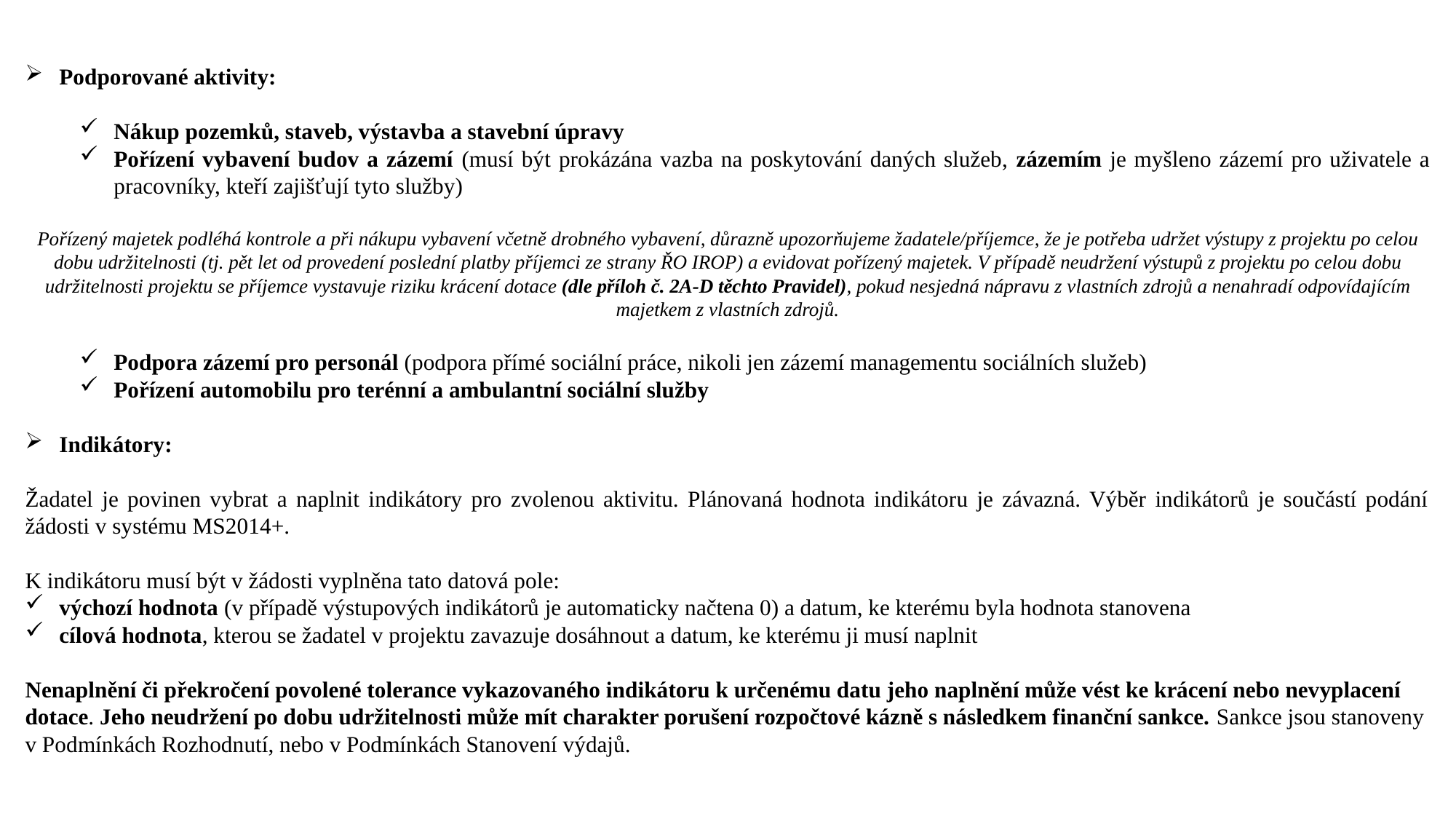

Podporované aktivity:

Nákup pozemků, staveb, výstavba a stavební úpravy
Pořízení vybavení budov a zázemí (musí být prokázána vazba na poskytování daných služeb, zázemím je myšleno zázemí pro uživatele a pracovníky, kteří zajišťují tyto služby)

Pořízený majetek podléhá kontrole a při nákupu vybavení včetně drobného vybavení, důrazně upozorňujeme žadatele/příjemce, že je potřeba udržet výstupy z projektu po celou dobu udržitelnosti (tj. pět let od provedení poslední platby příjemci ze strany ŘO IROP) a evidovat pořízený majetek. V případě neudržení výstupů z projektu po celou dobu udržitelnosti projektu se příjemce vystavuje riziku krácení dotace (dle příloh č. 2A-D těchto Pravidel), pokud nesjedná nápravu z vlastních zdrojů a nenahradí odpovídajícím majetkem z vlastních zdrojů.

Podpora zázemí pro personál (podpora přímé sociální práce, nikoli jen zázemí managementu sociálních služeb)
Pořízení automobilu pro terénní a ambulantní sociální služby

Indikátory:

Žadatel je povinen vybrat a naplnit indikátory pro zvolenou aktivitu. Plánovaná hodnota indikátoru je závazná. Výběr indikátorů je součástí podání žádosti v systému MS2014+.

K indikátoru musí být v žádosti vyplněna tato datová pole:
výchozí hodnota (v případě výstupových indikátorů je automaticky načtena 0) a datum, ke kterému byla hodnota stanovena
cílová hodnota, kterou se žadatel v projektu zavazuje dosáhnout a datum, ke kterému ji musí naplnit

Nenaplnění či překročení povolené tolerance vykazovaného indikátoru k určenému datu jeho naplnění může vést ke krácení nebo nevyplacení dotace. Jeho neudržení po dobu udržitelnosti může mít charakter porušení rozpočtové kázně s následkem finanční sankce. Sankce jsou stanoveny v Podmínkách Rozhodnutí, nebo v Podmínkách Stanovení výdajů.